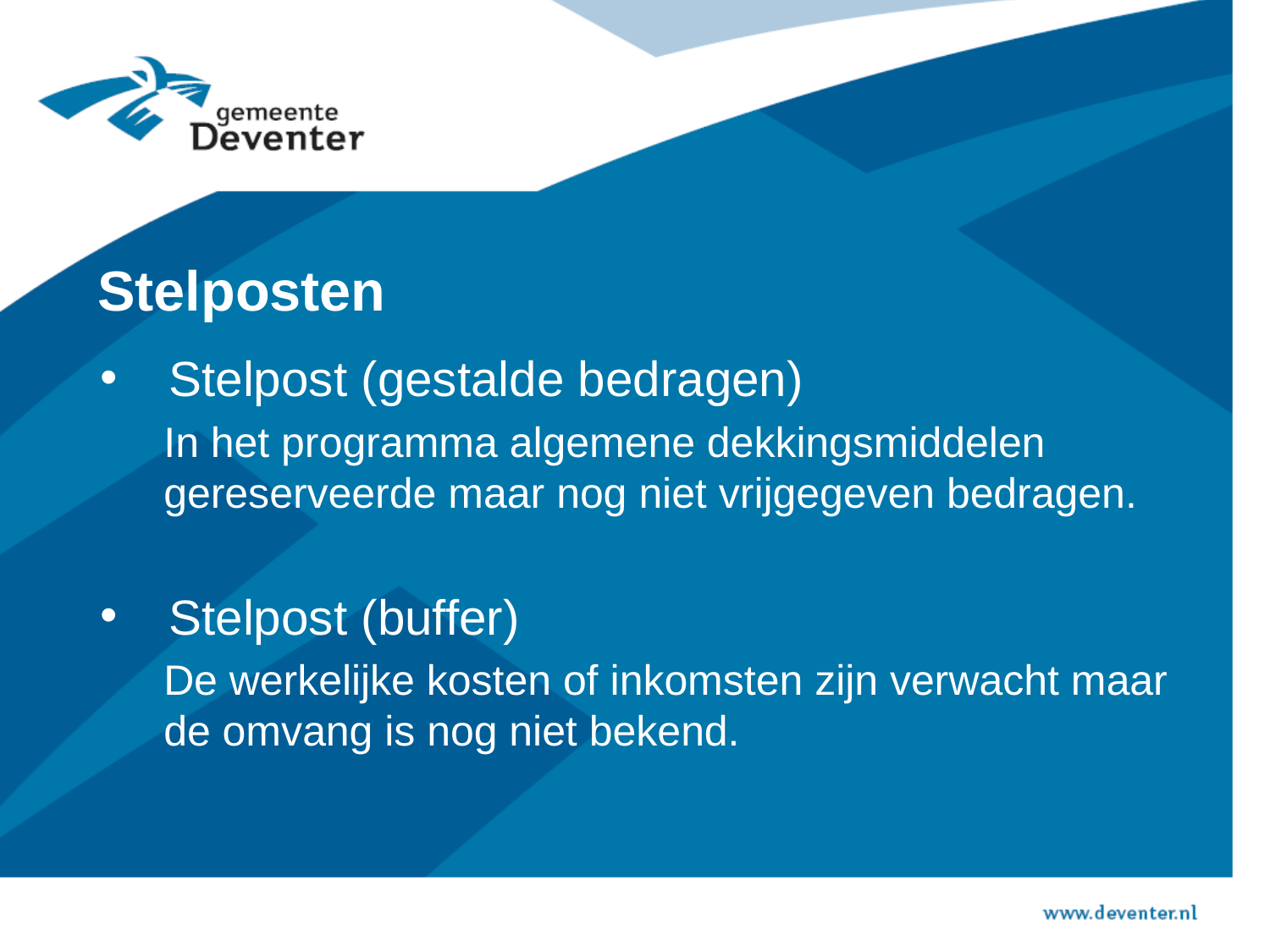

# Stelposten
Stelpost (gestalde bedragen)
In het programma algemene dekkingsmiddelen gereserveerde maar nog niet vrijgegeven bedragen.

Stelpost (buffer)
De werkelijke kosten of inkomsten zijn verwacht maar de omvang is nog niet bekend.